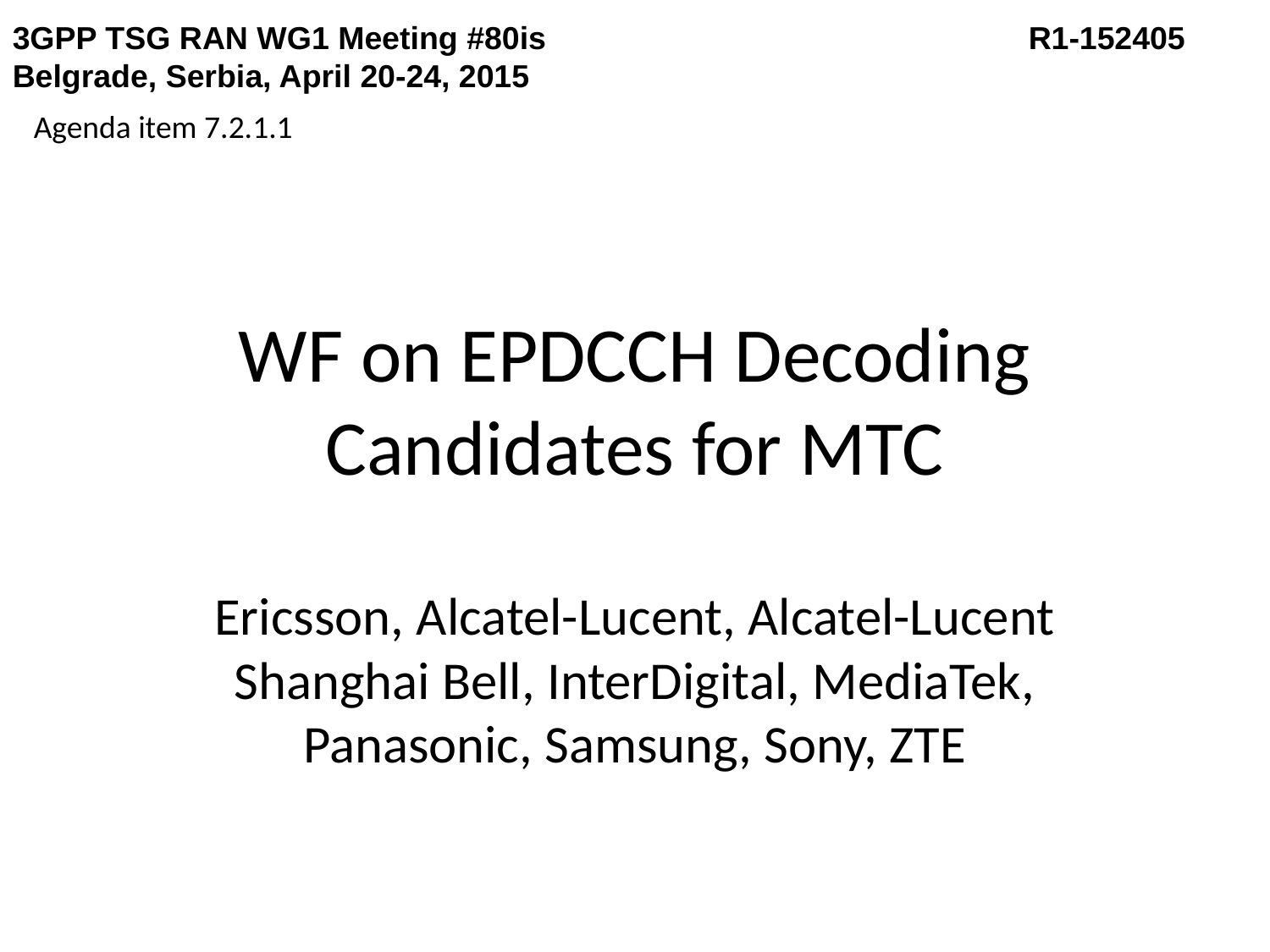

3GPP TSG RAN WG1 Meeting #80is 				R1-152405
Belgrade, Serbia, April 20-24, 2015
Agenda item 7.2.1.1
# WF on EPDCCH Decoding Candidates for MTC
Ericsson, Alcatel-Lucent, Alcatel-Lucent Shanghai Bell, InterDigital, MediaTek, Panasonic, Samsung, Sony, ZTE